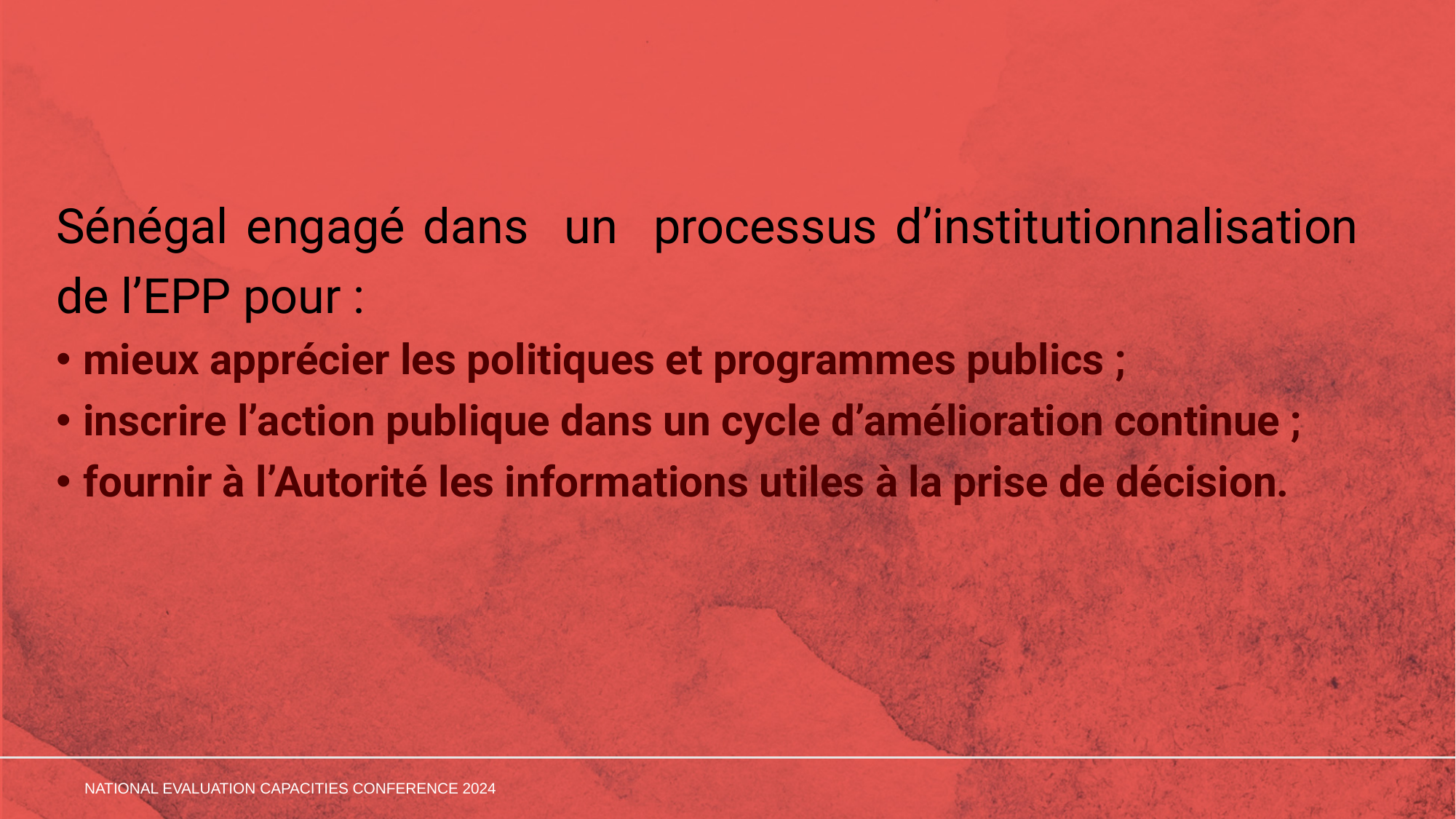

Sénégal engagé dans  un  processus d’institutionnalisation de l’EPP pour :
mieux apprécier les politiques et programmes publics ;
inscrire l’action publique dans un cycle d’amélioration continue ;
fournir à l’Autorité les informations utiles à la prise de décision.